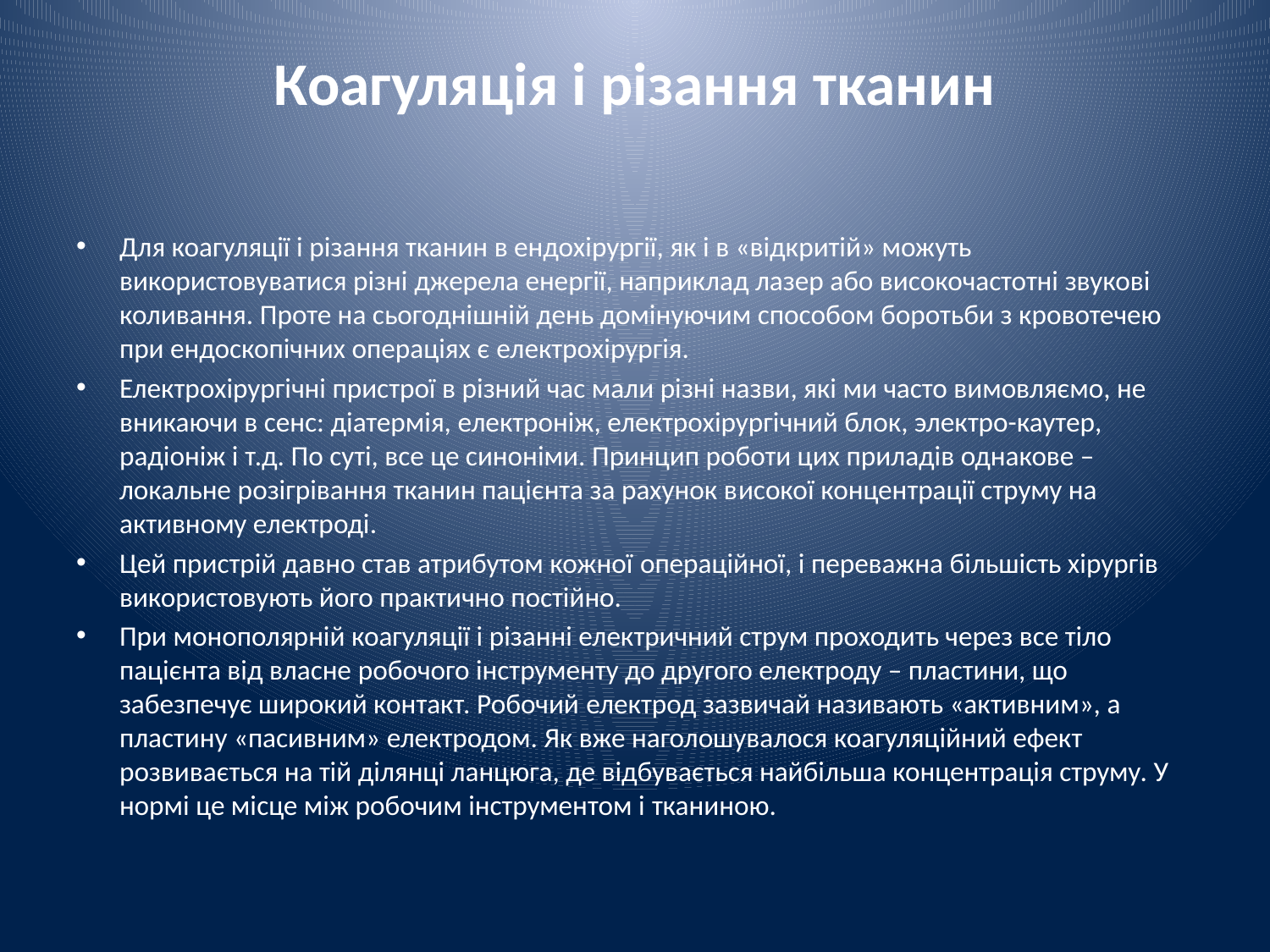

# Коагуляція і різання тканин
Для коагуляції і різання тканин в ендохірургії, як і в «відкритій» можуть використовуватися різні джерела енергії, наприклад лазер або високочастотні звукові коливання. Проте на сьогоднішній день домінуючим способом боротьби з кровотечею при ендоскопічних операціях є електрохірургія.
Електрохірургічні пристрої в різний час мали різні назви, які ми часто вимовляємо, не вникаючи в сенс: діатермія, електроніж, електрохірургічний блок, электро-каутер, радіоніж і т.д. По суті, все це синоніми. Принцип роботи цих приладів однакове – локальне розігрівання тканин пацієнта за рахунок високої концентрації струму на активному електроді.
Цей пристрій давно став атрибутом кожної операційної, і переважна більшість хірургів використовують його практично постійно.
При монополярній коагуляції і різанні електричний струм проходить через все тіло пацієнта від власне робочого інструменту до другого електроду – пластини, що забезпечує широкий контакт. Робочий електрод зазвичай називають «активним», а пластину «пасивним» електродом. Як вже наголошувалося коагуляційний ефект розвивається на тій ділянці ланцюга, де відбувається найбільша концентрація струму. У нормі це місце між робочим інструментом і тканиною.